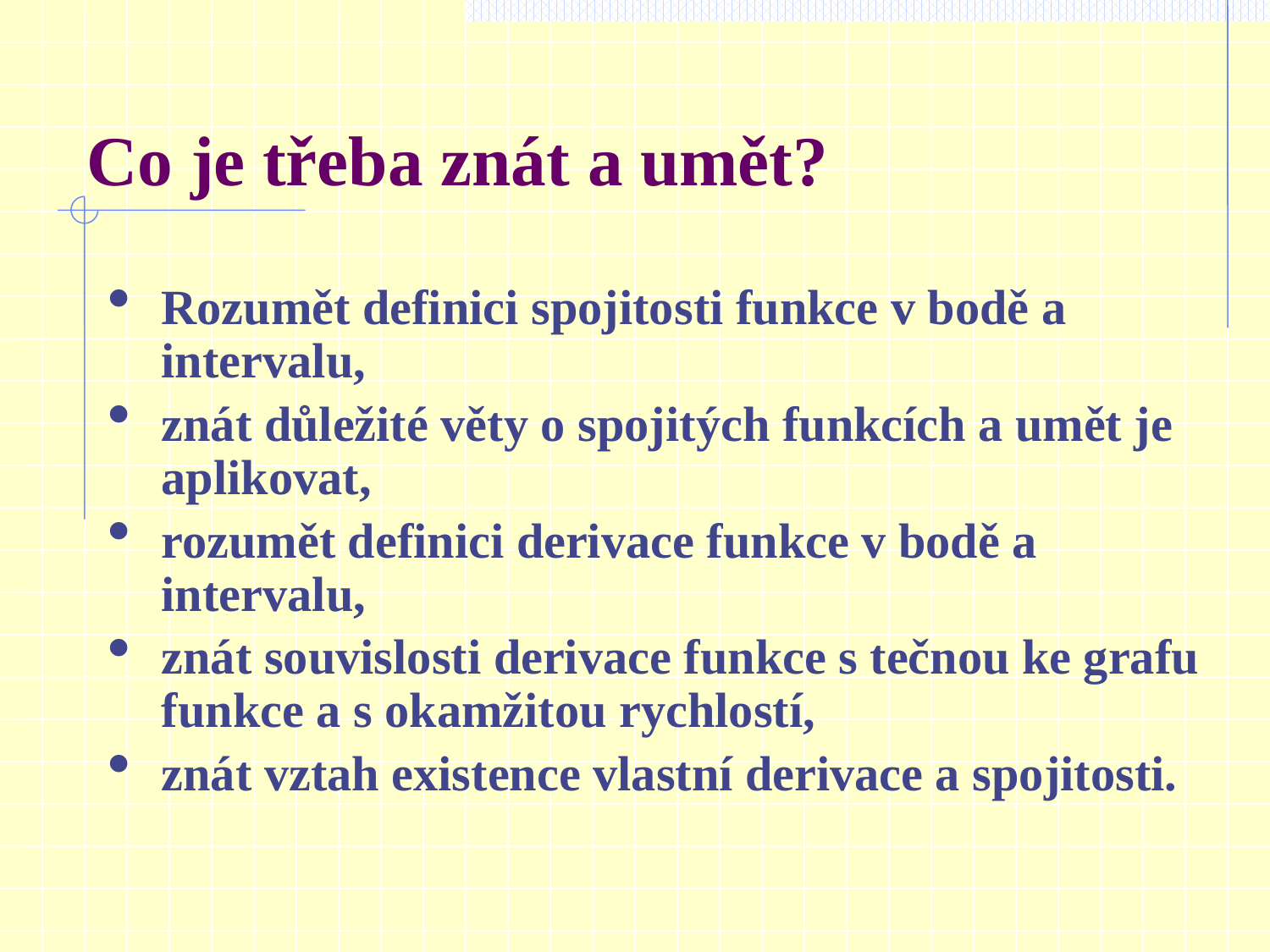

# Co je třeba znát a umět?
Rozumět definici spojitosti funkce v bodě a intervalu,
znát důležité věty o spojitých funkcích a umět je aplikovat,
rozumět definici derivace funkce v bodě a intervalu,
znát souvislosti derivace funkce s tečnou ke grafu funkce a s okamžitou rychlostí,
znát vztah existence vlastní derivace a spojitosti.